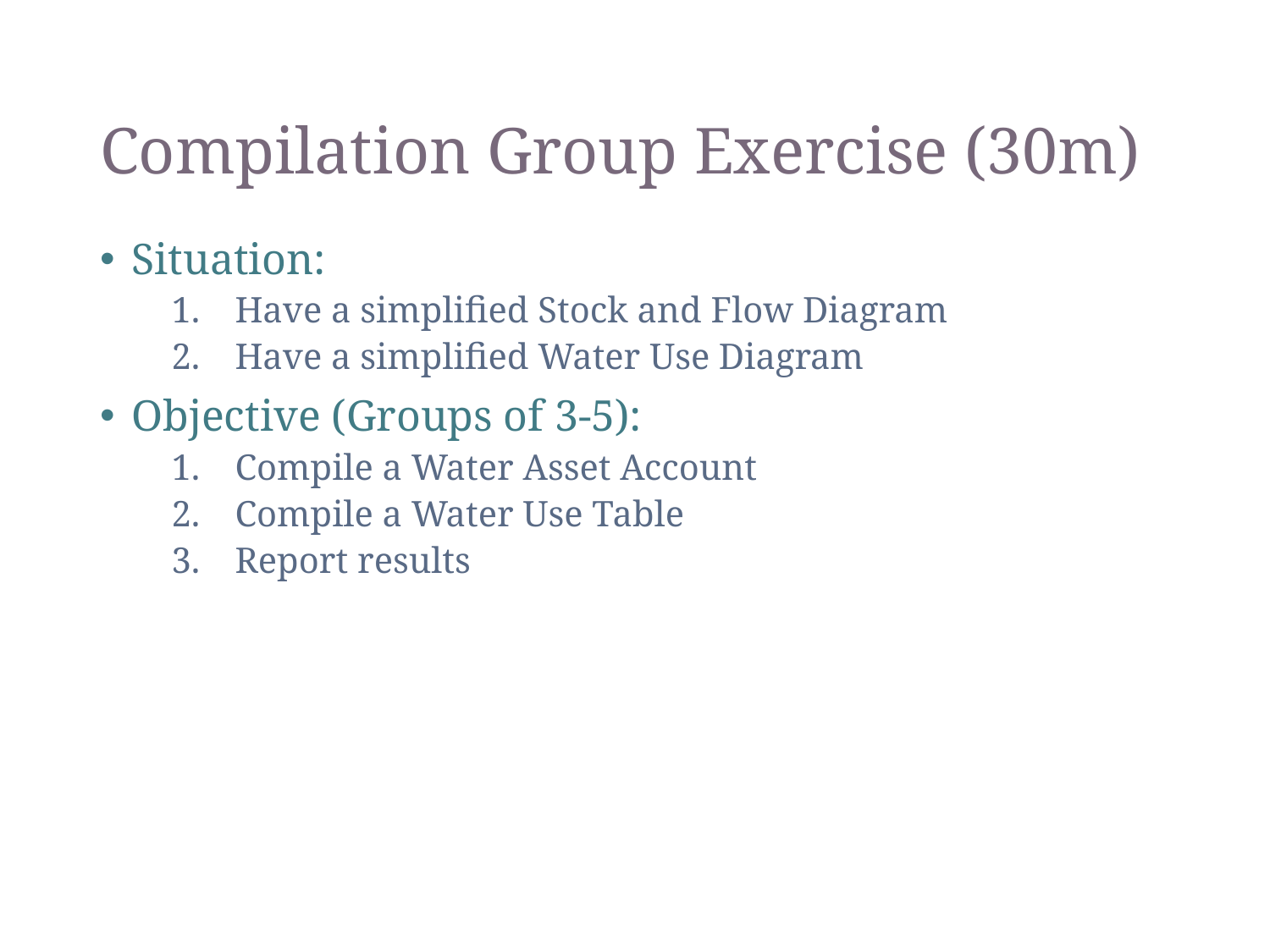

# Compilation Group Exercise (30m)
Situation:
Have a simplified Stock and Flow Diagram
Have a simplified Water Use Diagram
Objective (Groups of 3-5):
Compile a Water Asset Account
Compile a Water Use Table
Report results

20
SEEA-CF - Water accounts